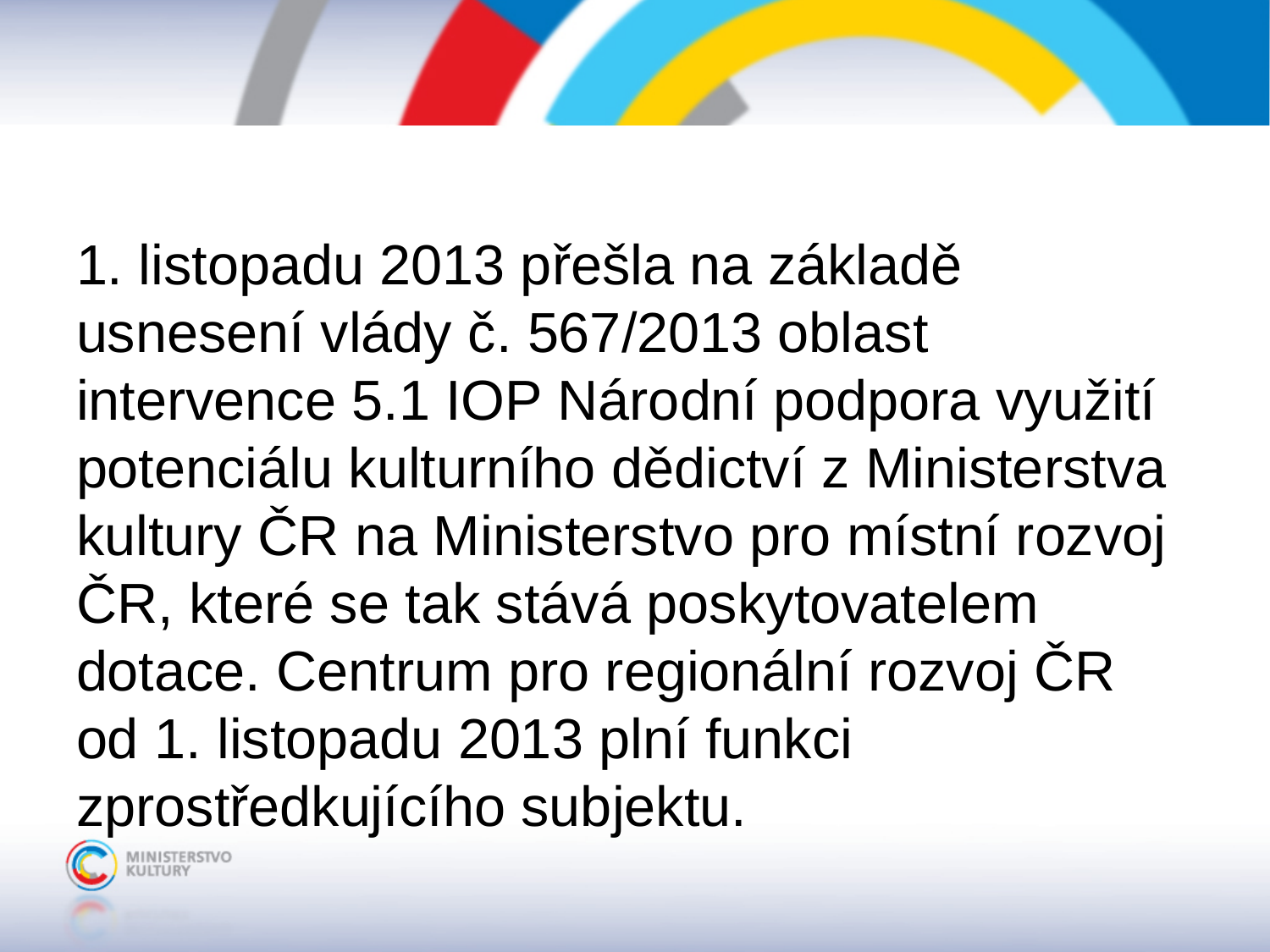

#
1. listopadu 2013 přešla na základě usnesení vlády č. 567/2013 oblast intervence 5.1 IOP Národní podpora využití potenciálu kulturního dědictví z Ministerstva kultury ČR na Ministerstvo pro místní rozvoj ČR, které se tak stává poskytovatelem dotace. Centrum pro regionální rozvoj ČR od 1. listopadu 2013 plní funkci zprostředkujícího subjektu.